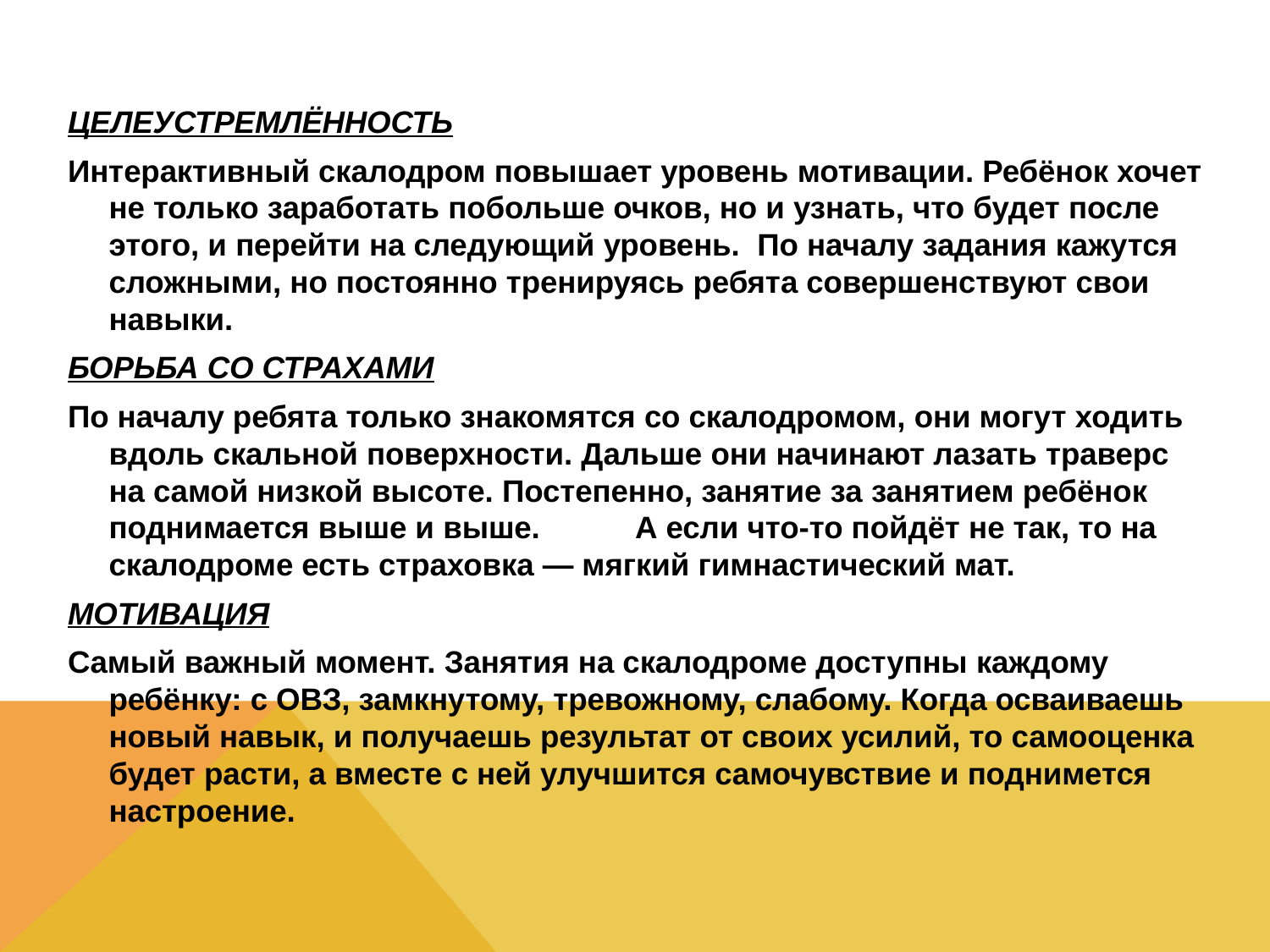

ЦЕЛЕУСТРЕМЛЁННОСТЬ
Интерактивный скалодром повышает уровень мотивации. Ребёнок хочет не только заработать побольше очков, но и узнать, что будет после этого, и перейти на следующий уровень.  По началу задания кажутся сложными, но постоянно тренируясь ребята совершенствуют свои навыки.
БОРЬБА СО СТРАХАМИ
По началу ребята только знакомятся со скалодромом, они могут ходить вдоль скальной поверхности. Дальше они начинают лазать траверс на самой низкой высоте. Постепенно, занятие за занятием ребёнок поднимается выше и выше.           А если что-то пойдёт не так, то на скалодроме есть страховка — мягкий гимнастический мат.
МОТИВАЦИЯ
Самый важный момент. Занятия на скалодроме доступны каждому ребёнку: с ОВЗ, замкнутому, тревожному, слабому. Когда осваиваешь новый навык, и получаешь результат от своих усилий, то самооценка будет расти, а вместе с ней улучшится самочувствие и поднимется настроение.